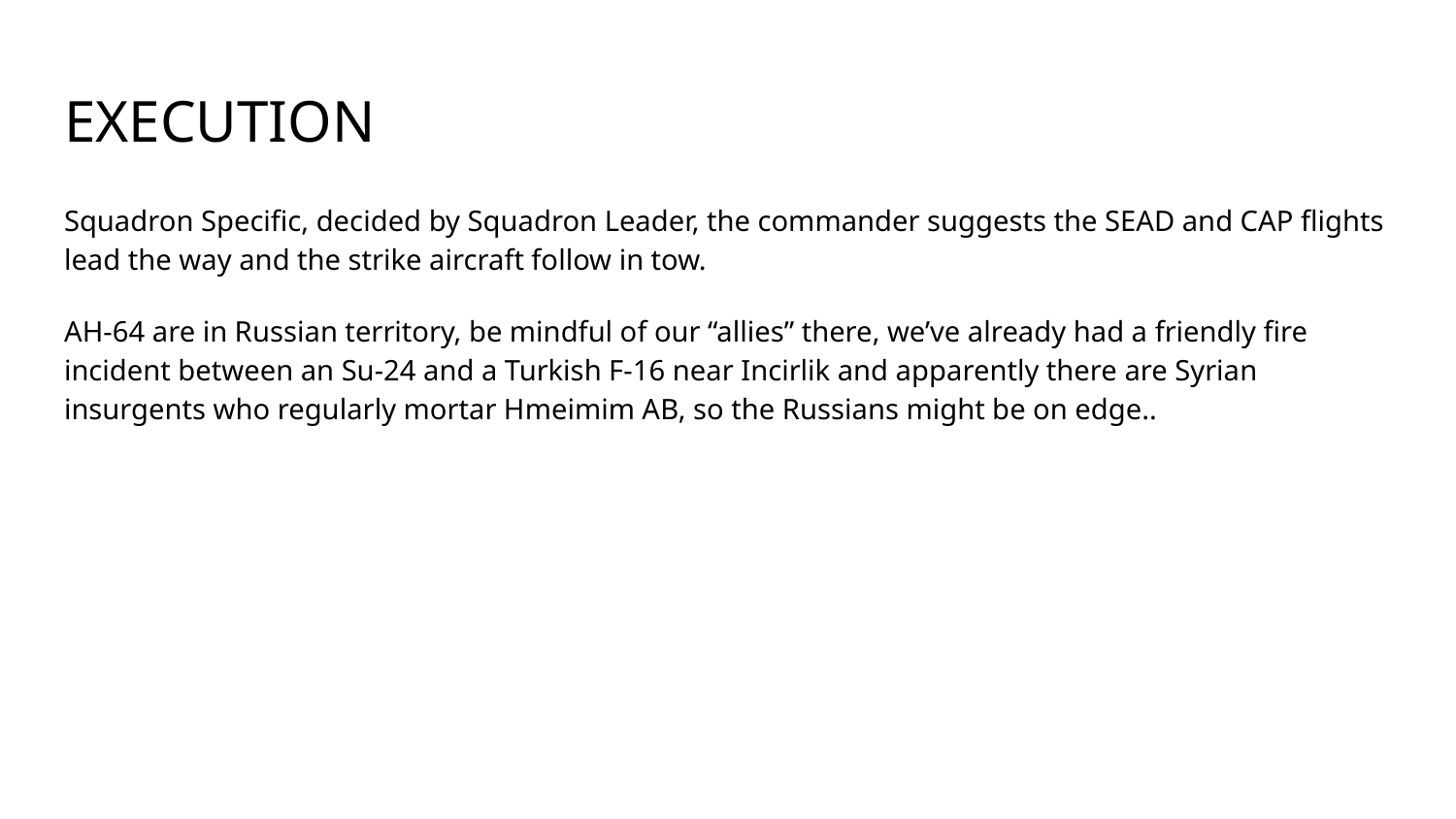

# EXECUTION
Squadron Specific, decided by Squadron Leader, the commander suggests the SEAD and CAP flights lead the way and the strike aircraft follow in tow.
AH-64 are in Russian territory, be mindful of our “allies” there, we’ve already had a friendly fire incident between an Su-24 and a Turkish F-16 near Incirlik and apparently there are Syrian insurgents who regularly mortar Hmeimim AB, so the Russians might be on edge..